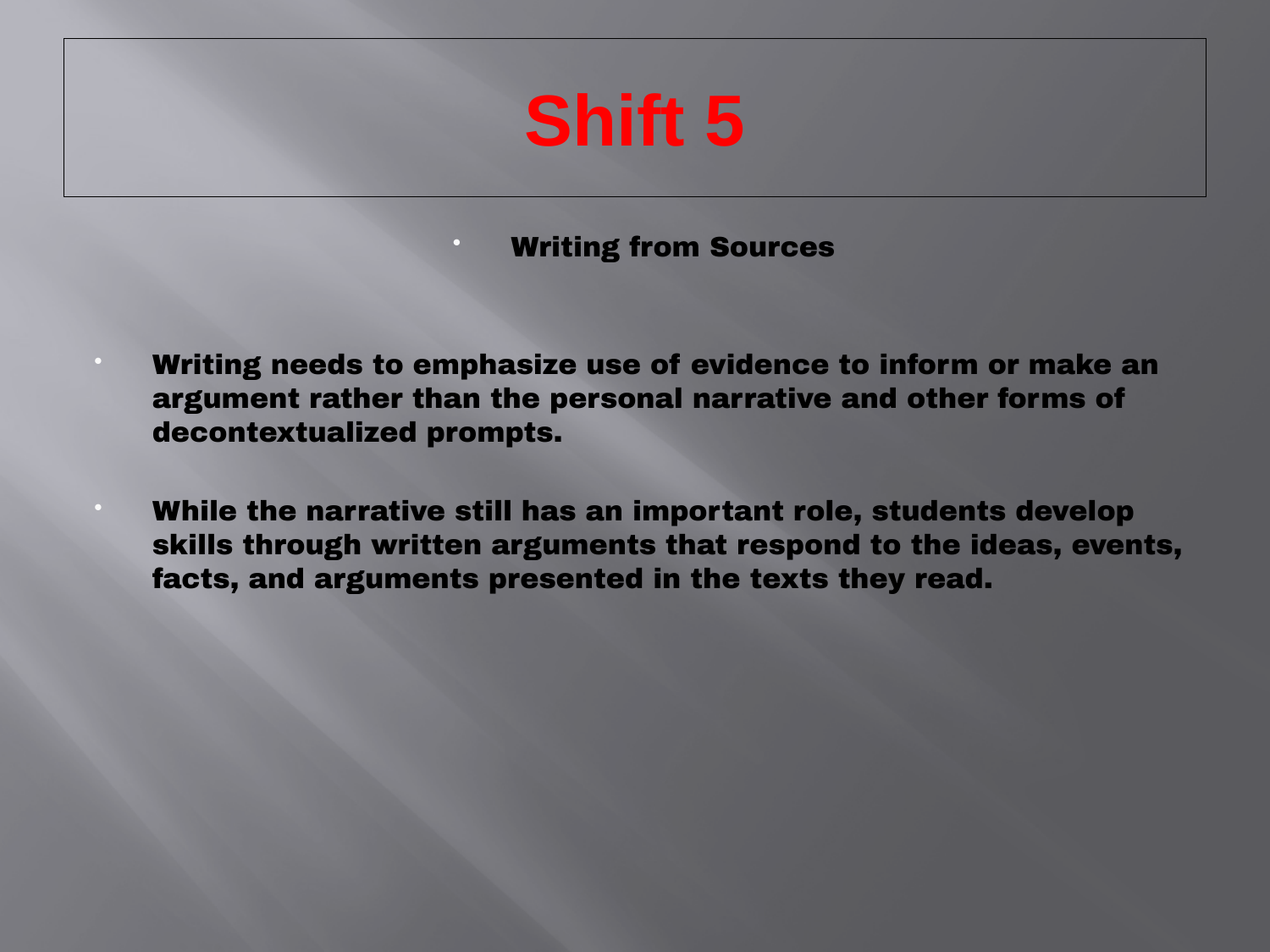

# Shift 5
Writing from Sources

Writing needs to emphasize use of evidence to inform or make an argument rather than the personal narrative and other forms of decontextualized prompts.

While the narrative still has an important role, students develop skills through written arguments that respond to the ideas, events, facts, and arguments presented in the texts they read.